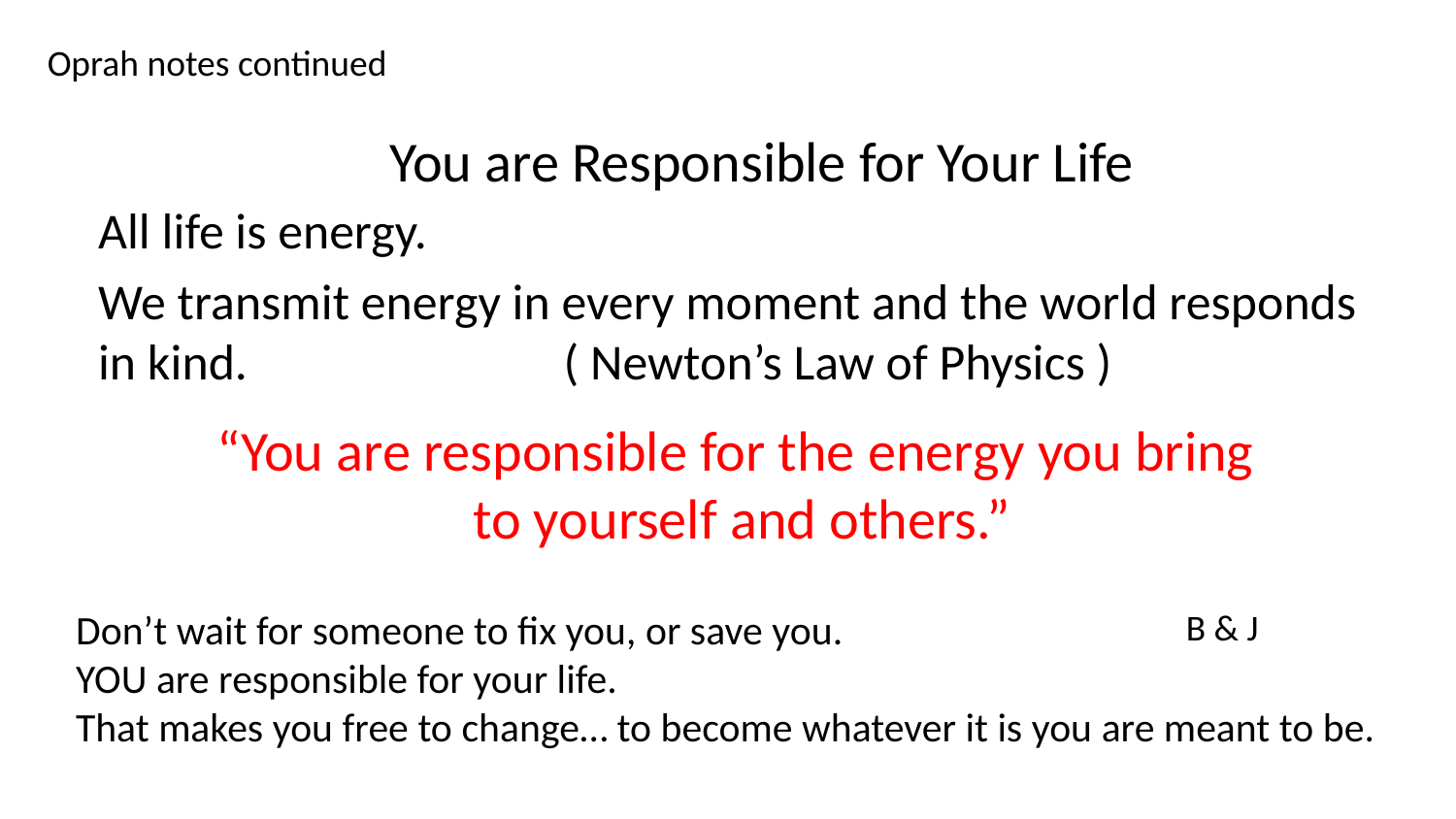

Oprah notes continued
# You are Responsible for Your Life
All life is energy.
We transmit energy in every moment and the world responds in kind.                   						 ( Newton’s Law of Physics )

“You are responsible for the energy you bring
to yourself and others.”
Don’t wait for someone to fix you, or save you.
YOU are responsible for your life.
That makes you free to change… to become whatever it is you are meant to be.
B & J